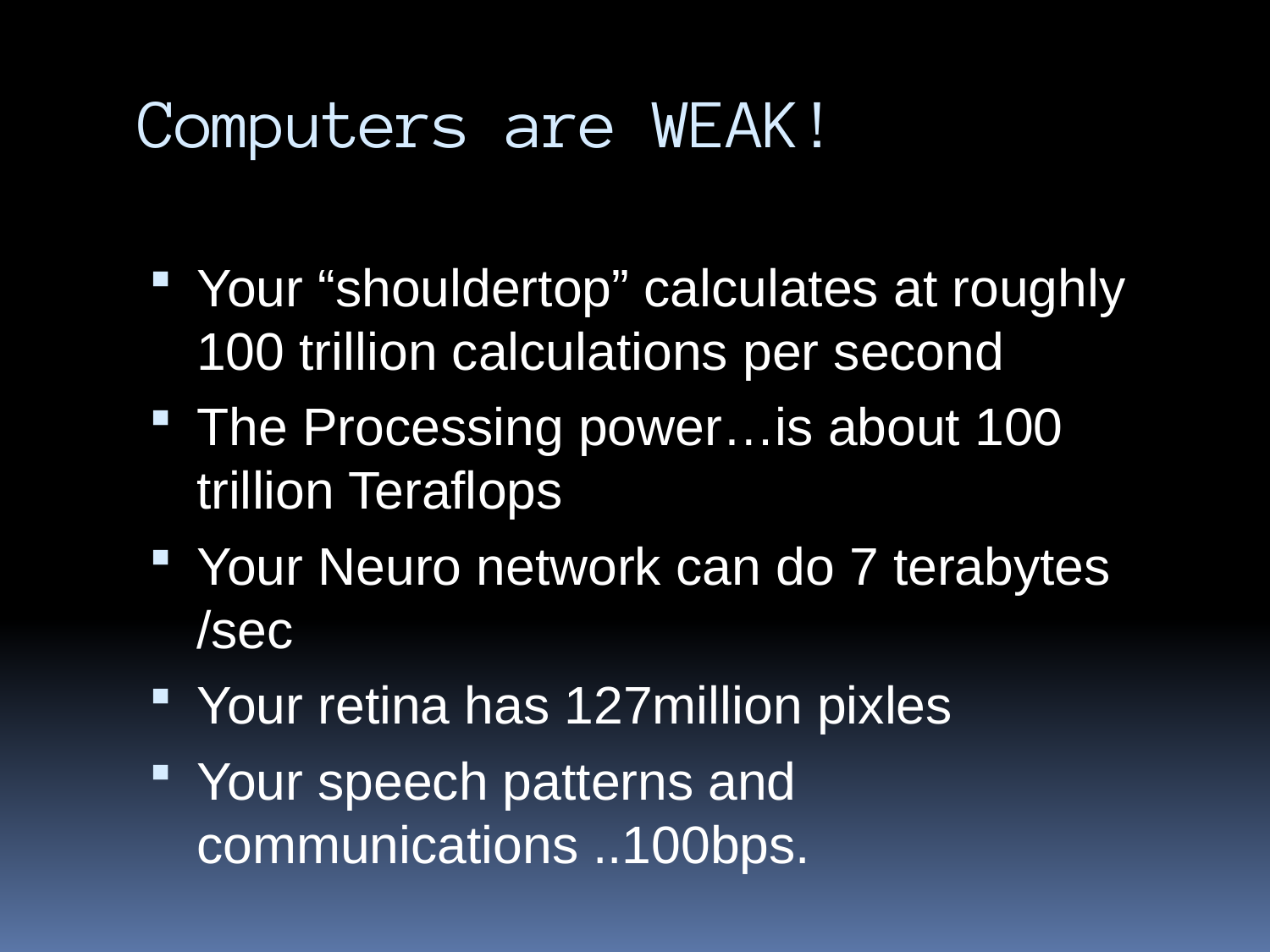

# Computers are WEAK!
Your “shouldertop” calculates at roughly 100 trillion calculations per second
The Processing power…is about 100 trillion Teraflops
Your Neuro network can do 7 terabytes /sec
Your retina has 127million pixles
Your speech patterns and communications ..100bps.